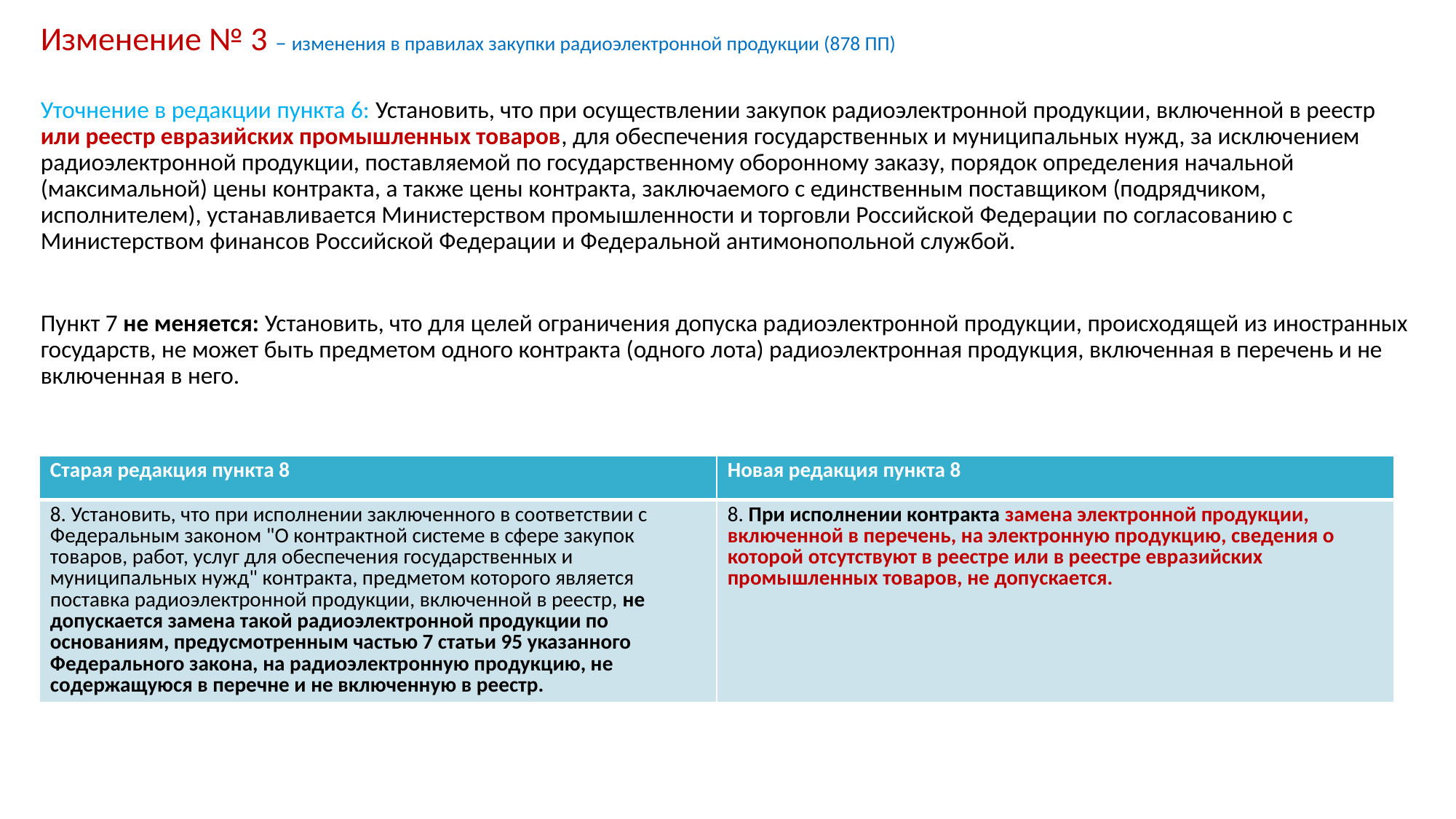

# Изменение № 3 – изменения в правилах закупки радиоэлектронной продукции (878 ПП)
Уточнение в редакции пункта 6: Установить, что при осуществлении закупок радиоэлектронной продукции, включенной в реестр или реестр евразийских промышленных товаров, для обеспечения государственных и муниципальных нужд, за исключением радиоэлектронной продукции, поставляемой по государственному оборонному заказу, порядок определения начальной (максимальной) цены контракта, а также цены контракта, заключаемого с единственным поставщиком (подрядчиком, исполнителем), устанавливается Министерством промышленности и торговли Российской Федерации по согласованию с Министерством финансов Российской Федерации и Федеральной антимонопольной службой.

Пункт 7 не меняется: Установить, что для целей ограничения допуска радиоэлектронной продукции, происходящей из иностранных государств, не может быть предметом одного контракта (одного лота) радиоэлектронная продукция, включенная в перечень и не включенная в него.

| Старая редакция пункта 8 | Новая редакция пункта 8 |
| --- | --- |
| 8. Установить, что при исполнении заключенного в соответствии с Федеральным законом "О контрактной системе в сфере закупок товаров, работ, услуг для обеспечения государственных и муниципальных нужд" контракта, предметом которого является поставка радиоэлектронной продукции, включенной в реестр, не допускается замена такой радиоэлектронной продукции по основаниям, предусмотренным частью 7 статьи 95 указанного Федерального закона, на радиоэлектронную продукцию, не содержащуюся в перечне и не включенную в реестр. | 8. При исполнении контракта замена электронной продукции, включенной в перечень, на электронную продукцию, сведения о которой отсутствуют в реестре или в реестре евразийских промышленных товаров, не допускается. |